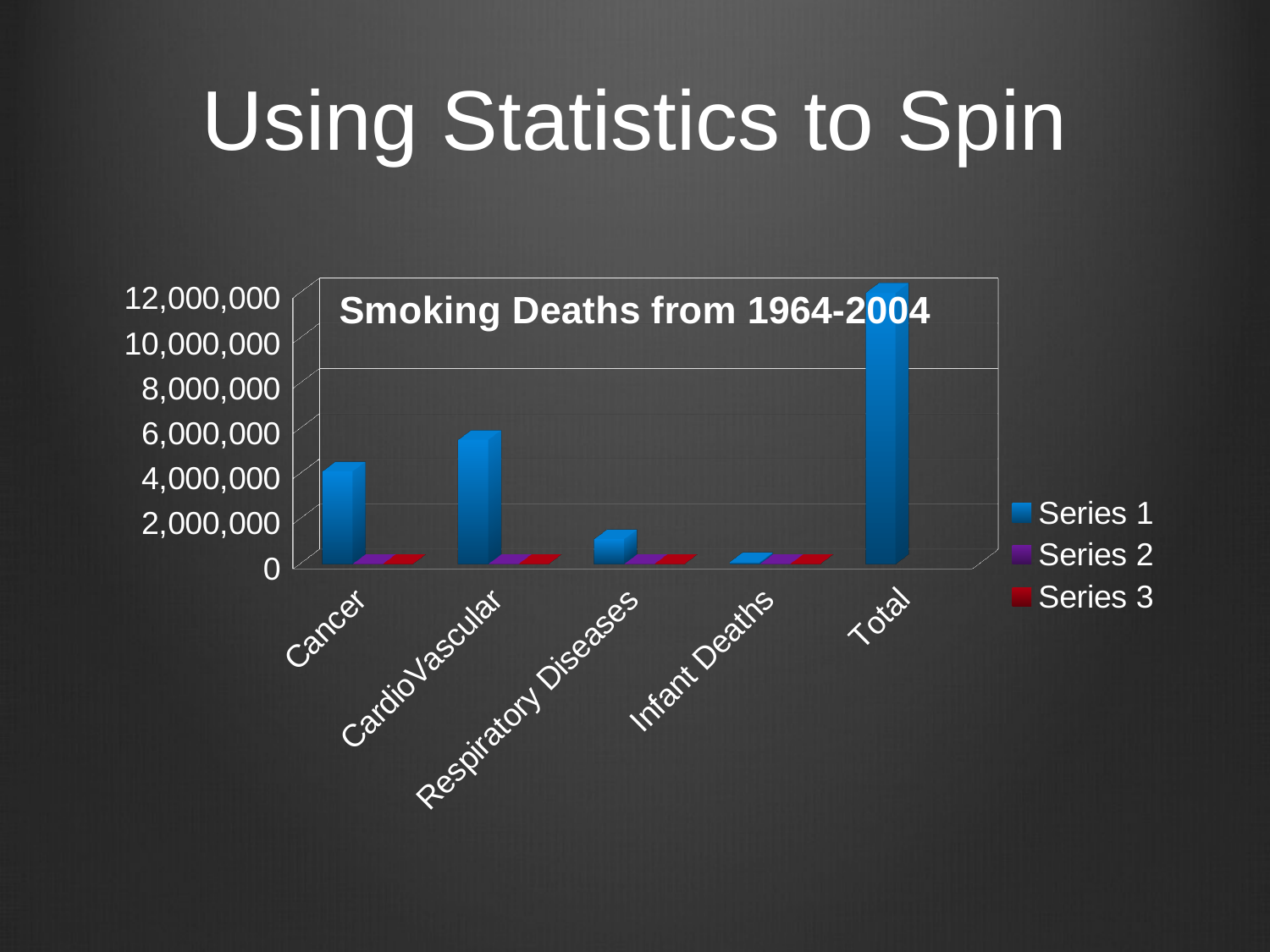

# Using Statistics to Spin

[unsupported chart]